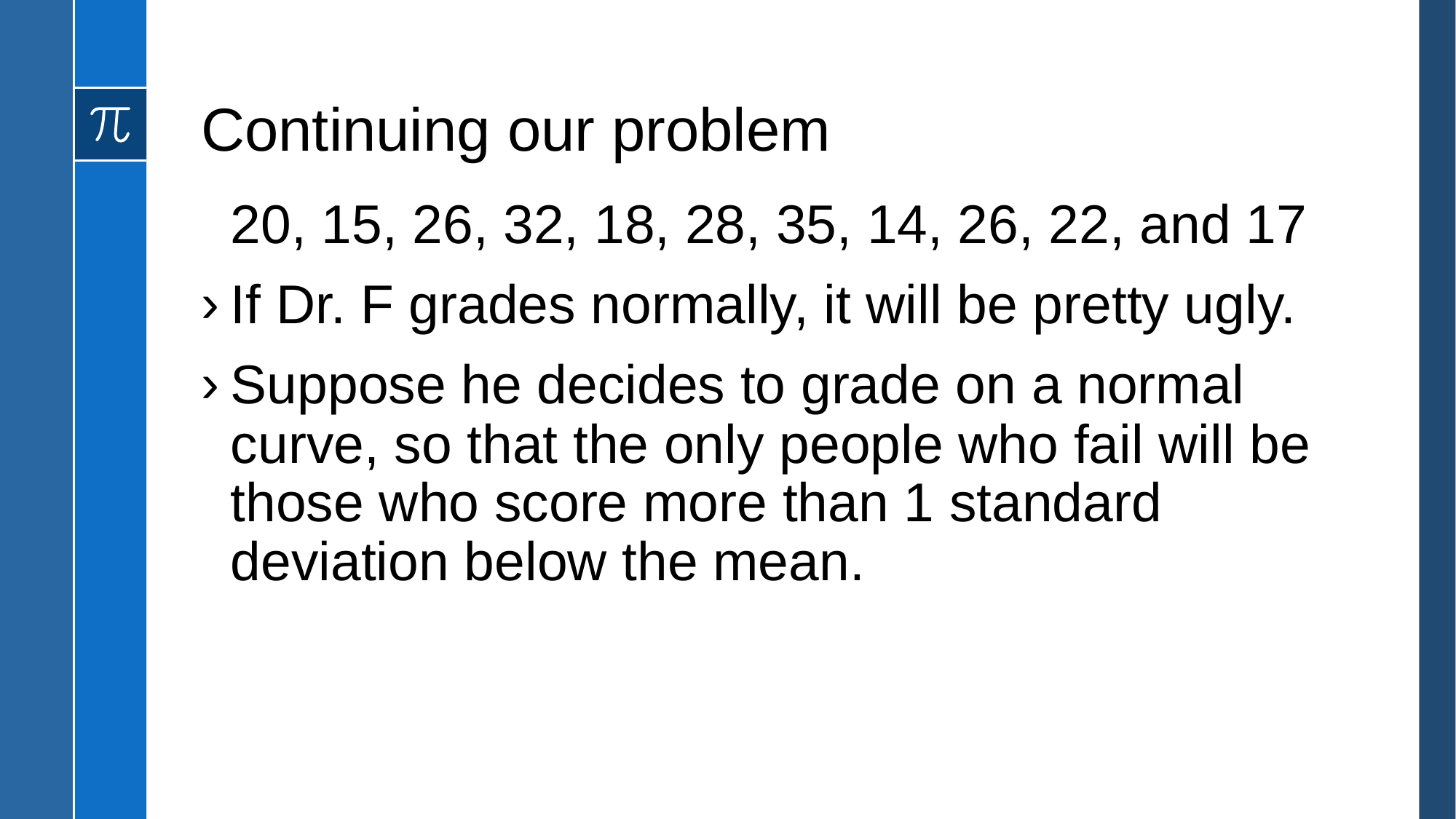

# Continuing our problem
	20, 15, 26, 32, 18, 28, 35, 14, 26, 22, and 17
If Dr. F grades normally, it will be pretty ugly.
Suppose he decides to grade on a normal curve, so that the only people who fail will be those who score more than 1 standard deviation below the mean.